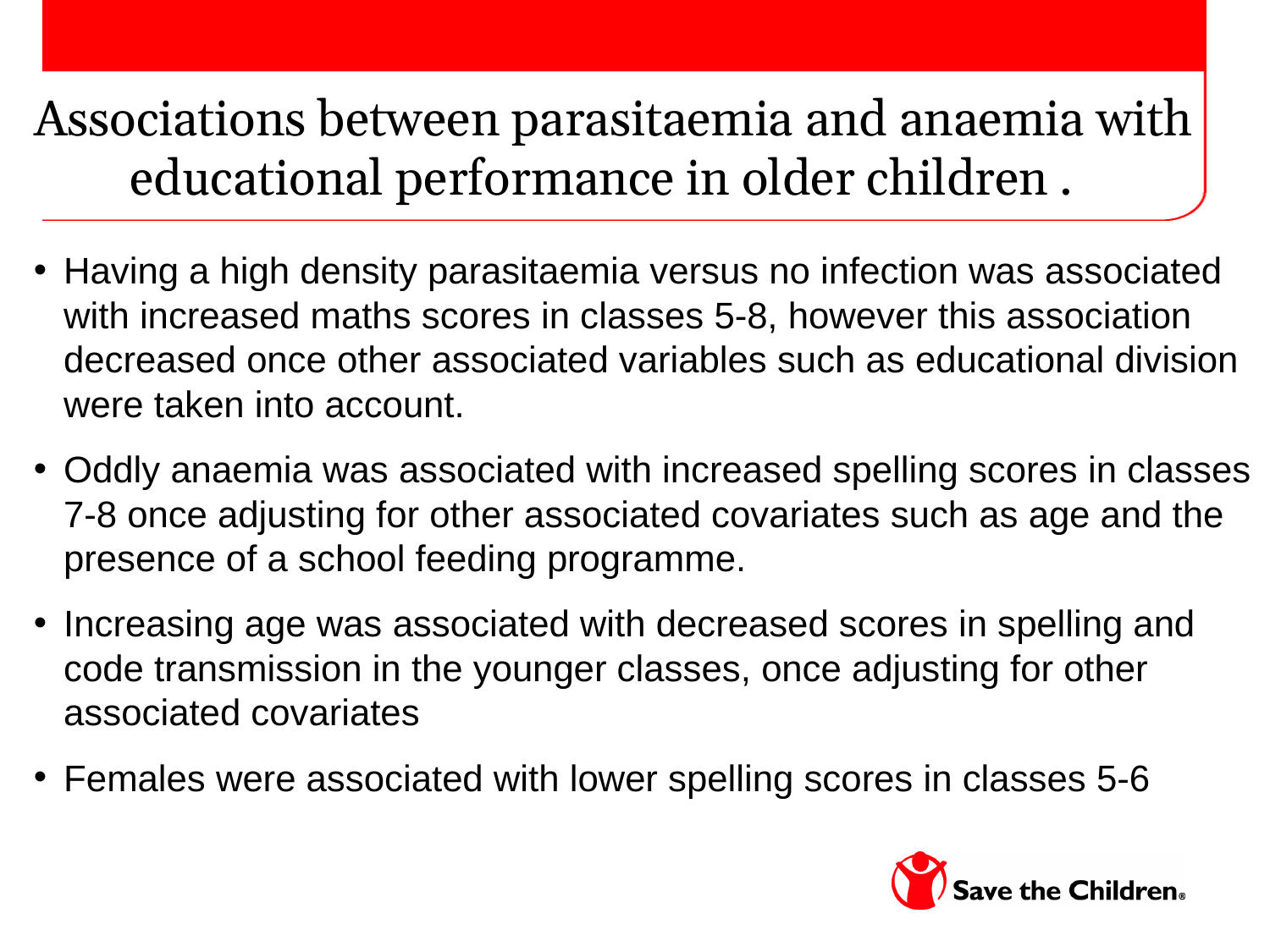

Associations between parasitaemia and anaemia with educational performance in older children .
Having a high density parasitaemia versus no infection was associated with increased maths scores in classes 5-8, however this association decreased once other associated variables such as educational division were taken into account.

Oddly anaemia was associated with increased spelling scores in classes 7-8 once adjusting for other associated covariates such as age and the presence of a school feeding programme.

Increasing age was associated with decreased scores in spelling and code transmission in the younger classes, once adjusting for other associated covariates

Females were associated with lower spelling scores in classes 5-6